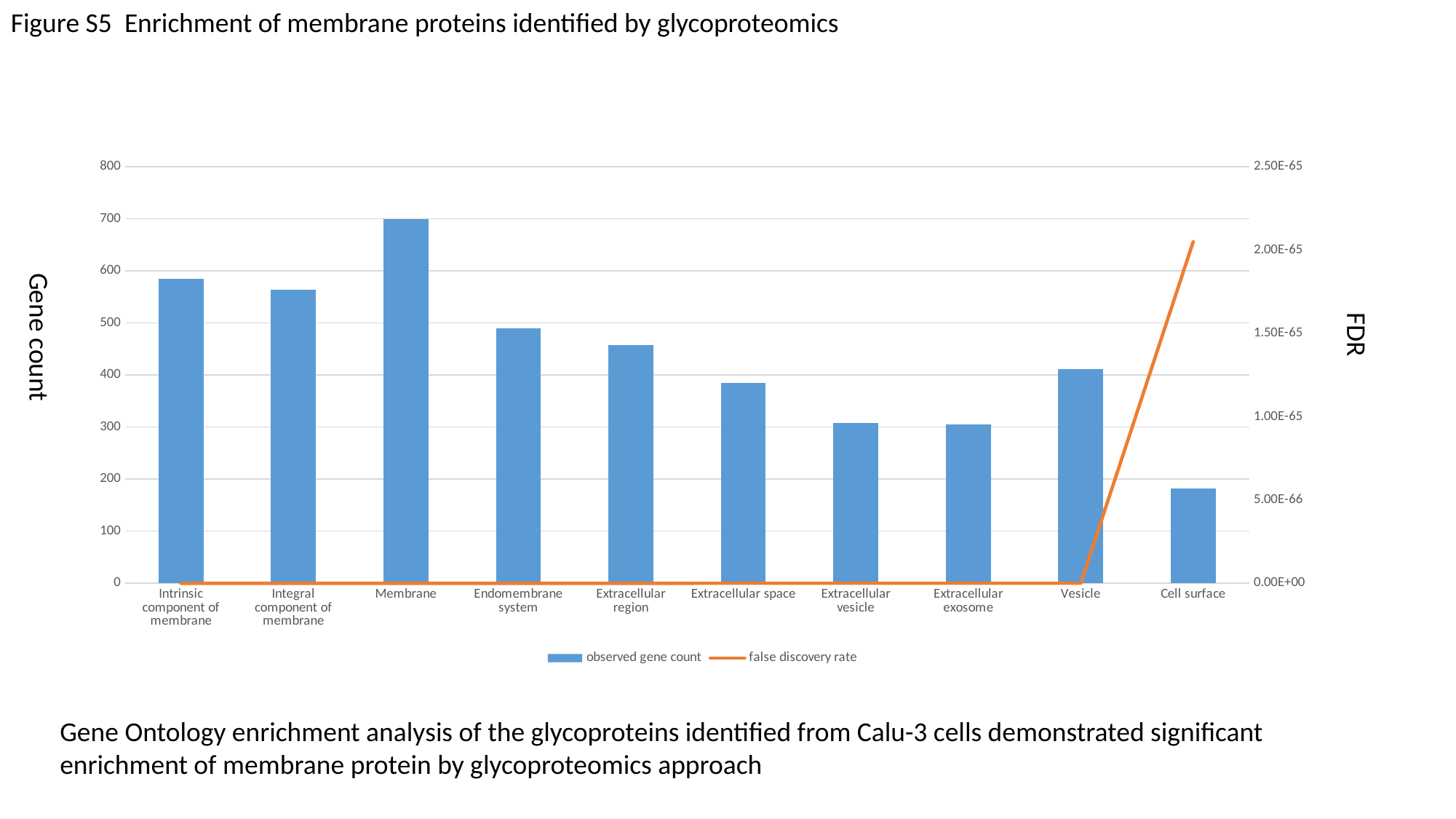

Figure S5  Enrichment of membrane proteins identified by glycoproteomics

### Chart

| Category | observed gene count | false discovery rate |
|---|---|---|
| Intrinsic component of membrane | 585.0 | 3.61e-129 |
| Integral component of membrane | 564.0 | 1.81e-120 |
| Membrane | 699.0 | 3.26e-96 |
| Endomembrane system | 490.0 | 1.28e-94 |
| Extracellular region | 458.0 | 4.06e-88 |
| Extracellular space | 385.0 | 1.67e-79 |
| Extracellular vesicle | 308.0 | 5.58e-77 |
| Extracellular exosome | 305.0 | 3.19e-76 |
| Vesicle | 412.0 | 1.58e-71 |
| Cell surface | 182.0 | 2.05e-65 |
Gene count
FDR
Gene Ontology enrichment analysis of the glycoproteins identified from Calu-3 cells demonstrated significant enrichment of membrane protein by glycoproteomics approach